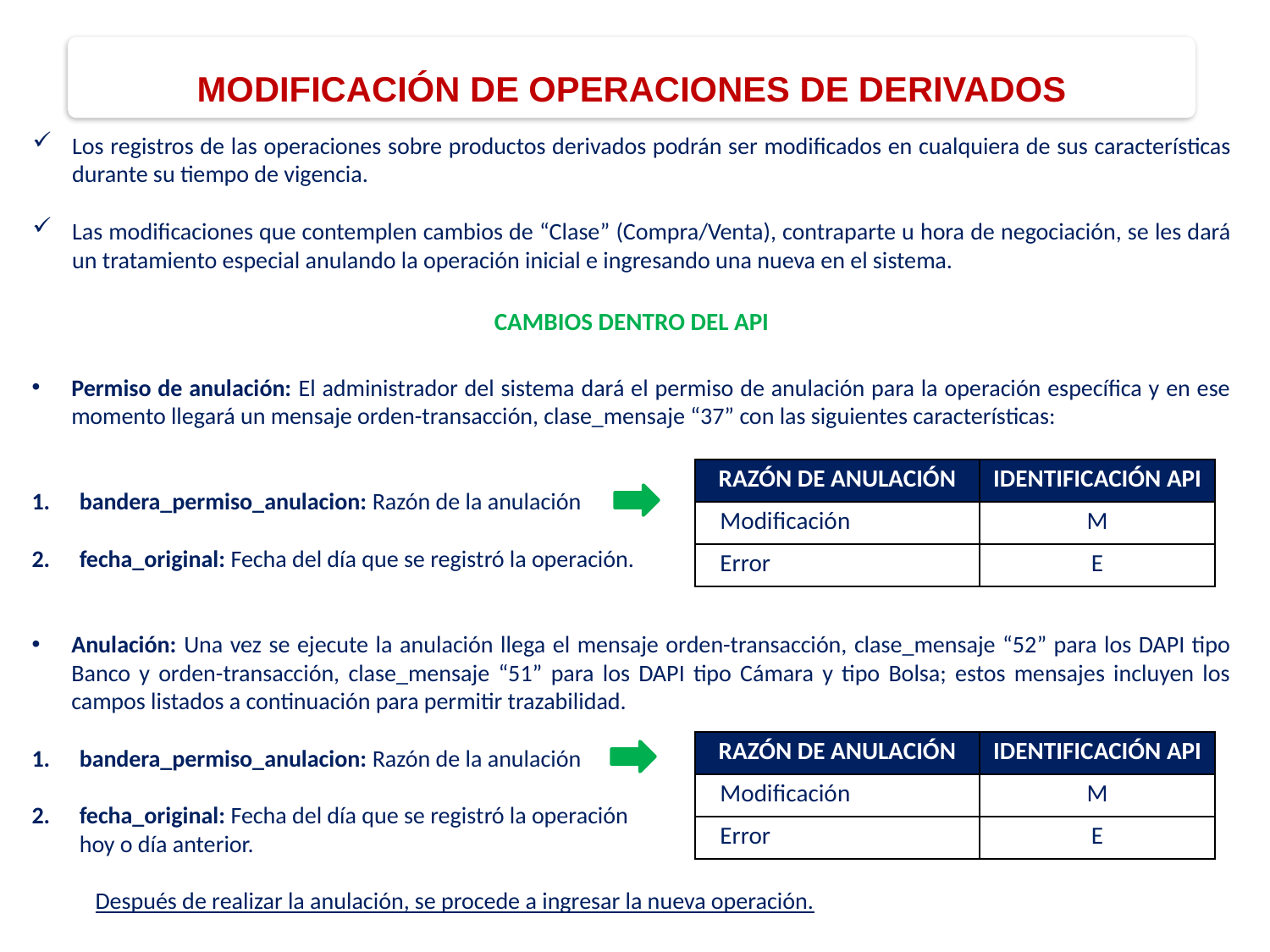

MODIFICACIÓN DE OPERACIONES DE DERIVADOS
Los registros de las operaciones sobre productos derivados podrán ser modificados en cualquiera de sus características durante su tiempo de vigencia.

Las modificaciones que contemplen cambios de “Clase” (Compra/Venta), contraparte u hora de negociación, se les dará un tratamiento especial anulando la operación inicial e ingresando una nueva en el sistema.
CAMBIOS DENTRO DEL API
Permiso de anulación: El administrador del sistema dará el permiso de anulación para la operación específica y en ese momento llegará un mensaje orden-transacción, clase_mensaje “37” con las siguientes características:

bandera_permiso_anulacion: Razón de la anulación

fecha_original: Fecha del día que se registró la operación.

Anulación: Una vez se ejecute la anulación llega el mensaje orden-transacción, clase_mensaje “52” para los DAPI tipo Banco y orden-transacción, clase_mensaje “51” para los DAPI tipo Cámara y tipo Bolsa; estos mensajes incluyen los campos listados a continuación para permitir trazabilidad.

bandera_permiso_anulacion: Razón de la anulación

fecha_original: Fecha del día que se registró la operación
hoy o día anterior.

Después de realizar la anulación, se procede a ingresar la nueva operación.
| RAZÓN DE ANULACIÓN | IDENTIFICACIÓN API |
| --- | --- |
| Modificación | M |
| Error | E |

| RAZÓN DE ANULACIÓN | IDENTIFICACIÓN API |
| --- | --- |
| Modificación | M |
| Error | E |